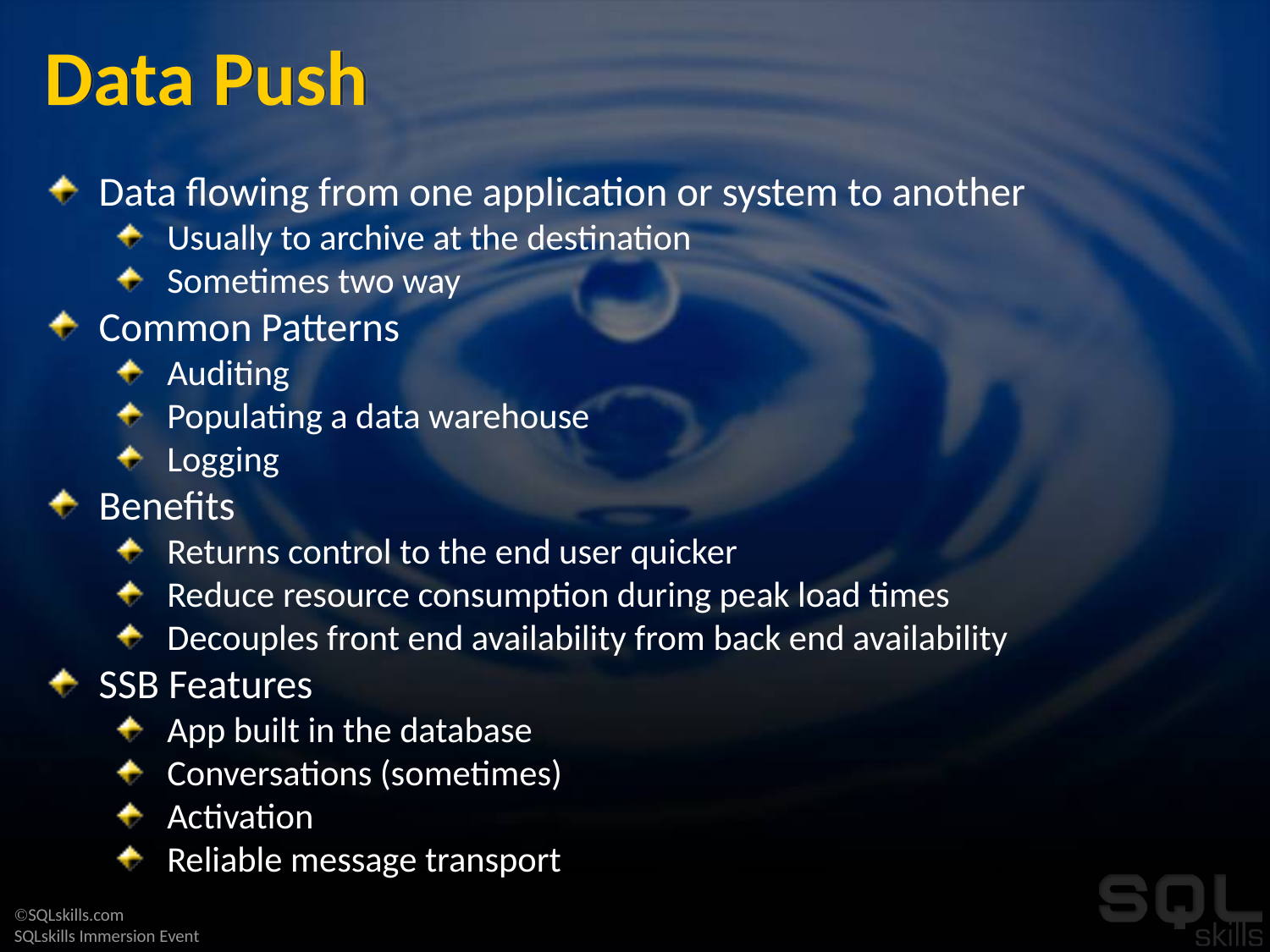

# Data Push
Data flowing from one application or system to another
Usually to archive at the destination
Sometimes two way
Common Patterns
Auditing
Populating a data warehouse
Logging
Benefits
Returns control to the end user quicker
Reduce resource consumption during peak load times
Decouples front end availability from back end availability
SSB Features
App built in the database
Conversations (sometimes)
Activation
Reliable message transport